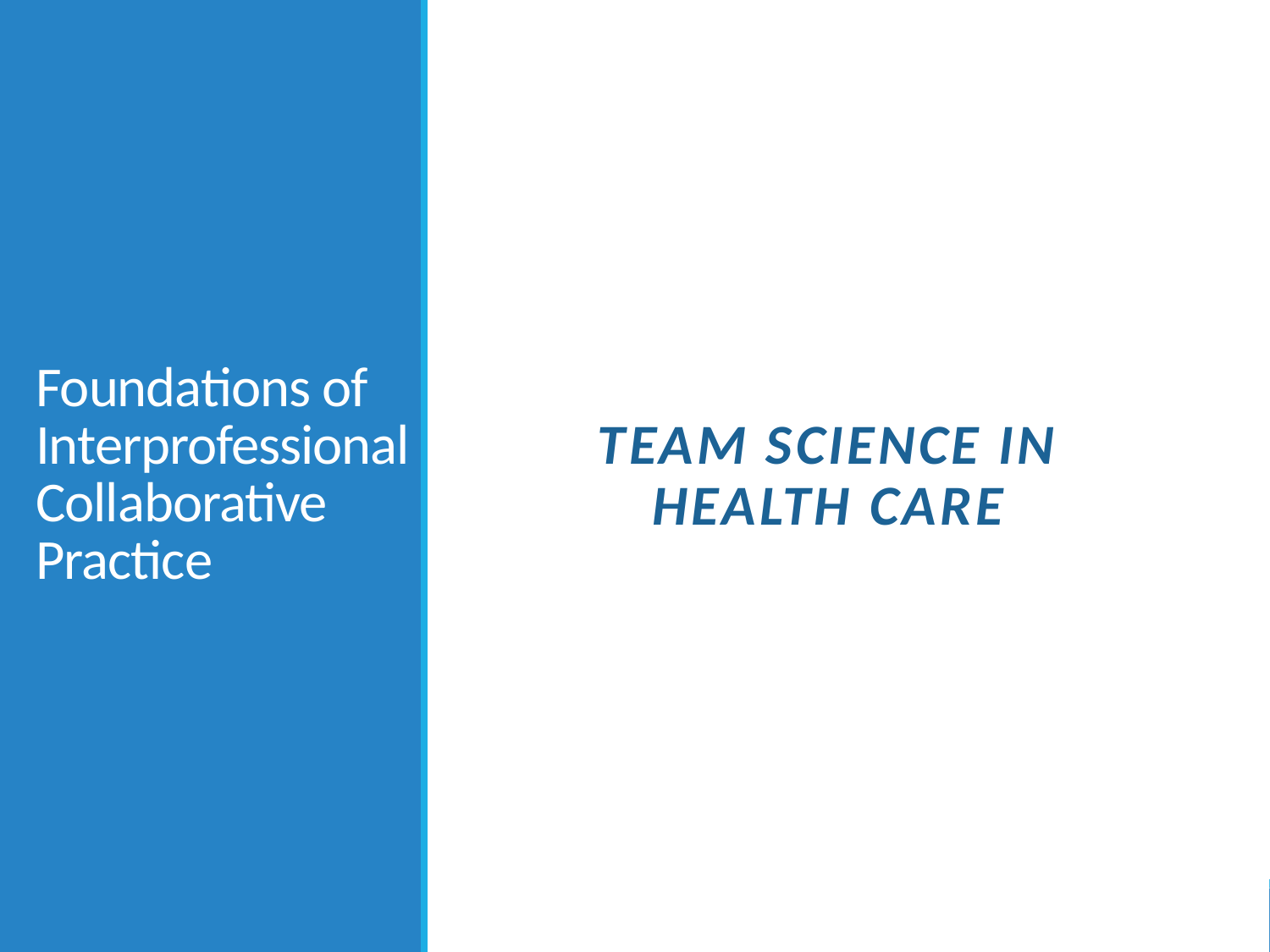

# Foundations of Interprofessional Collaborative Practice
Team Science in Health Care